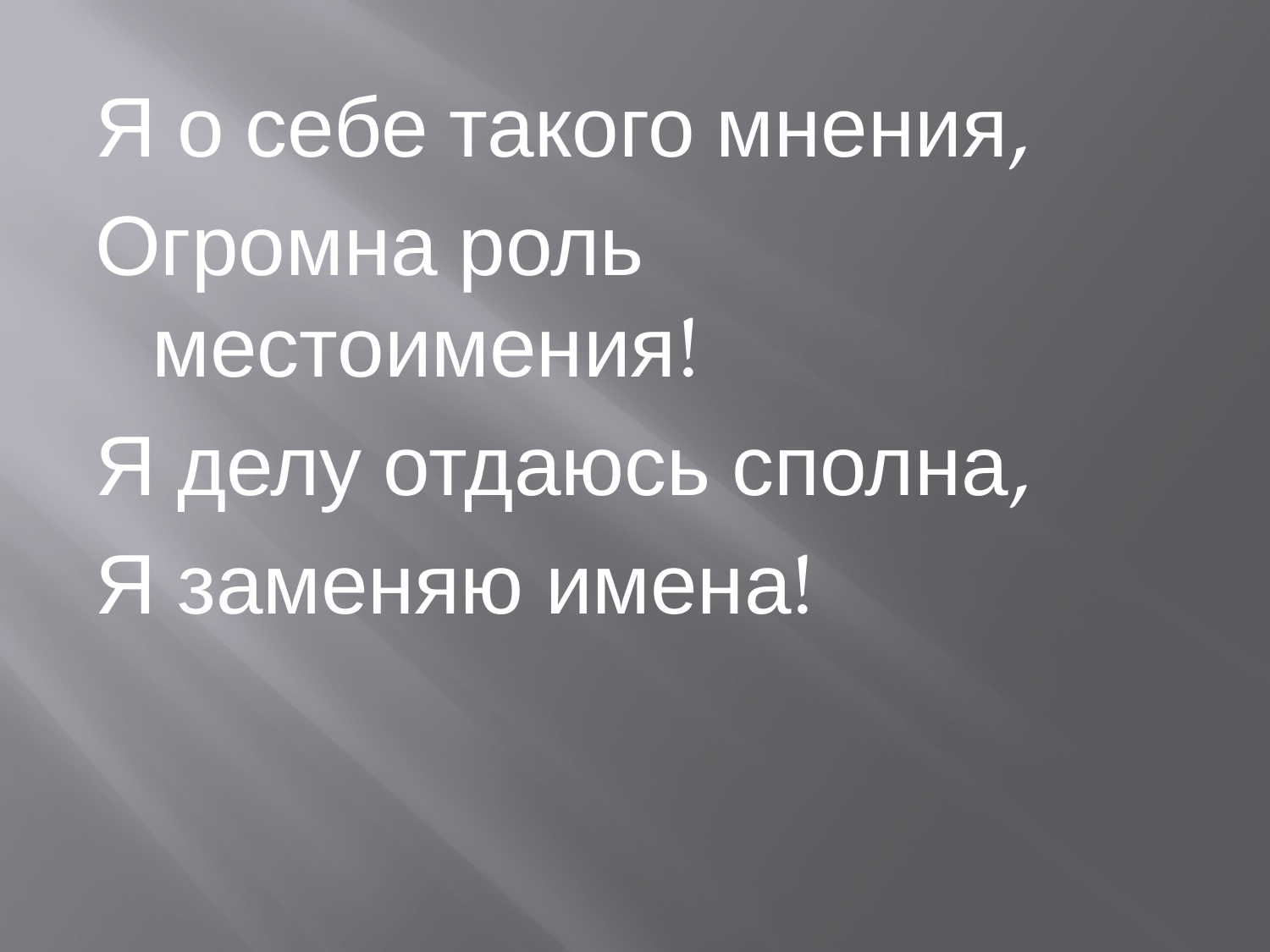

Я о себе такого мнения,
Огромна роль местоимения!
Я делу отдаюсь сполна,
Я заменяю имена!